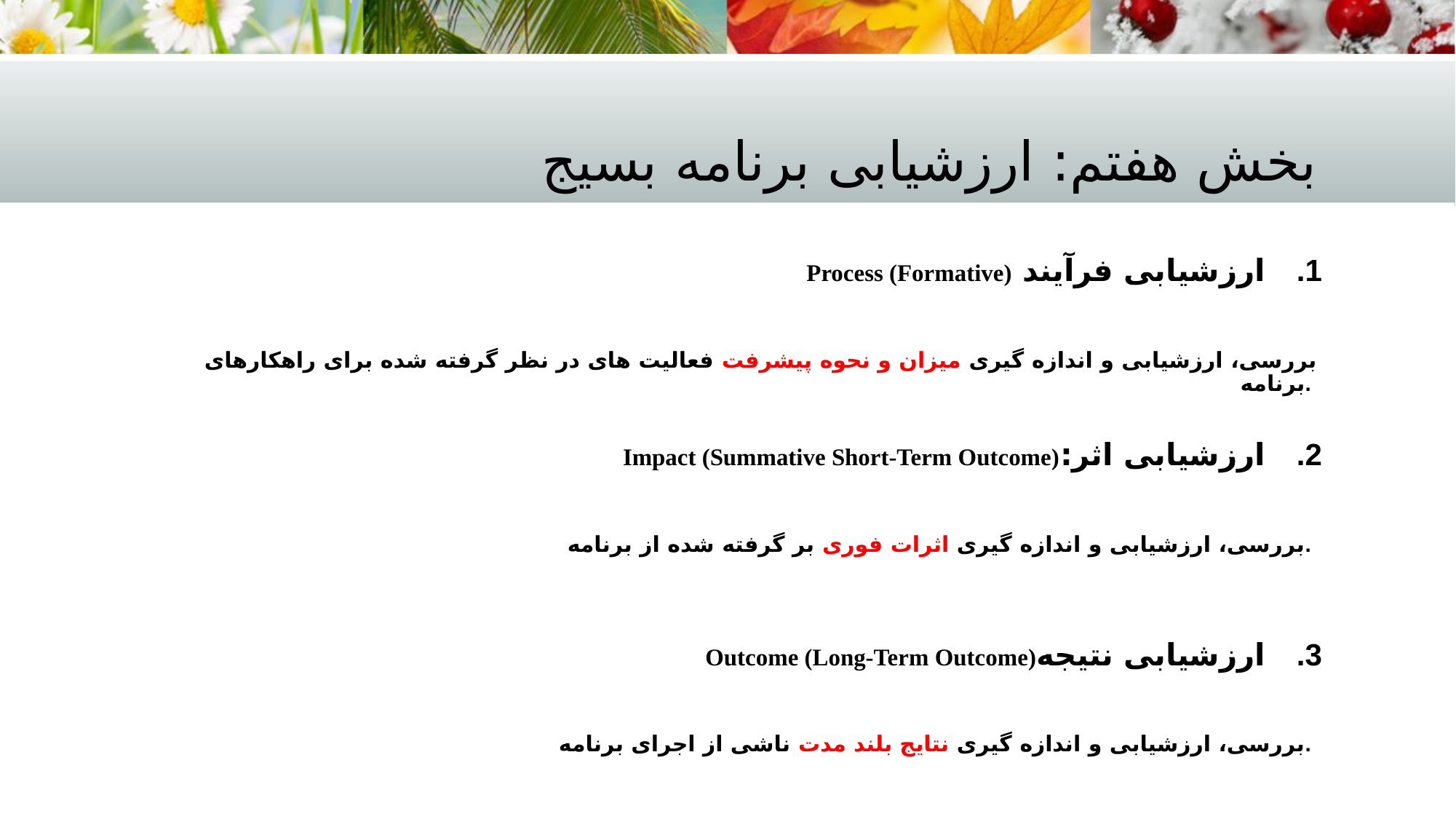

# بخش هفتم: ارزشيابی برنامه بسيج
ارزشيابی فرآيند Process (Formative)

بررسی، ارزشيابی و اندازه گيری ميزان و نحوه پيشرفت فعاليت های در نظر گرفته شده برای راهکارهای برنامه.

ارزشيابی اثر:Impact (Summative Short-Term Outcome)

بررسی، ارزشيابی و اندازه گيری اثرات فوری بر گرفته شده از برنامه.

ارزشيابی نتيجهOutcome (Long-Term Outcome)

بررسی، ارزشيابی و اندازه گيری نتايج بلند مدت ناشی از اجرای برنامه.